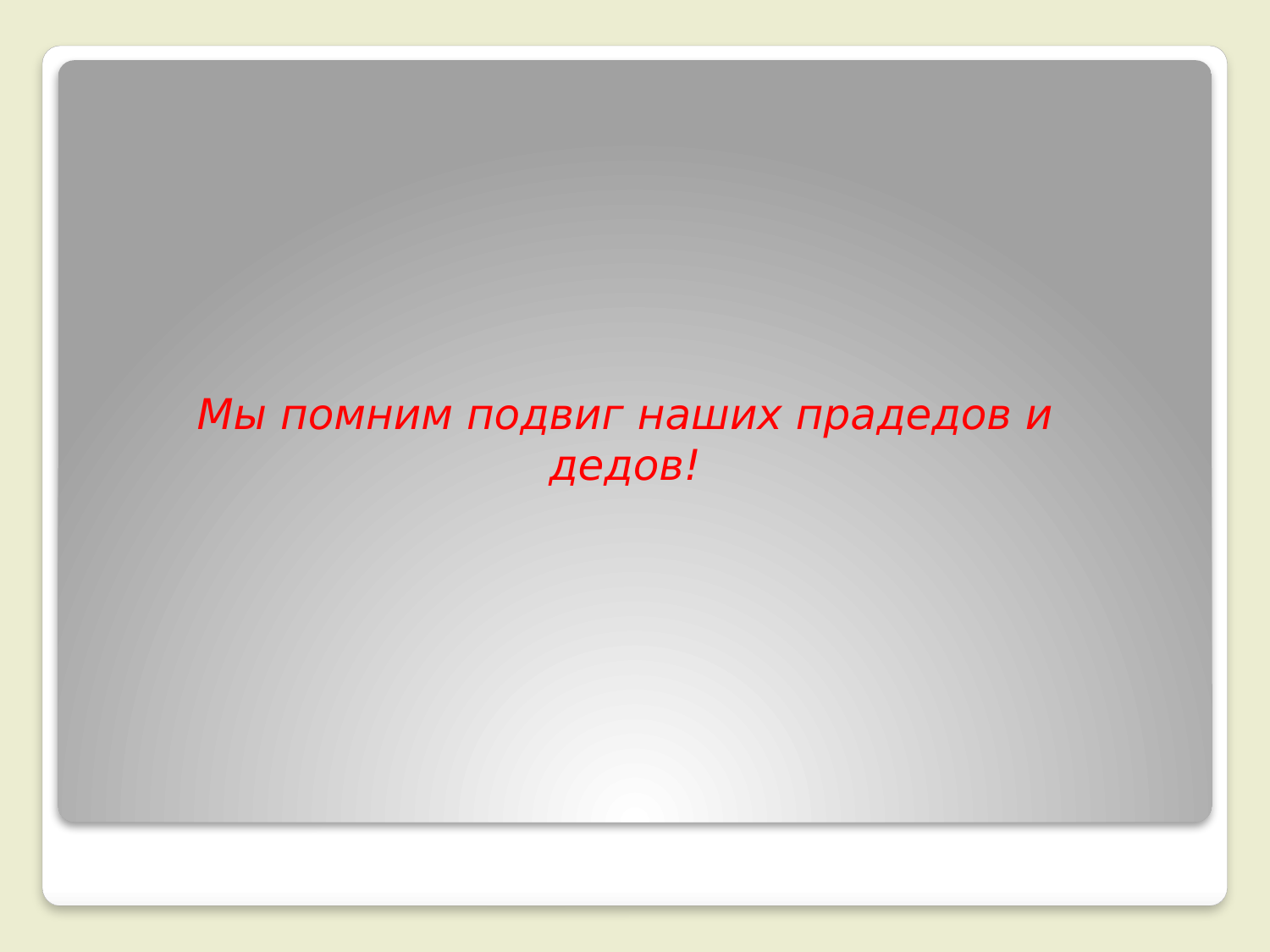

# Мы помним подвиг наших прадедов и дедов!